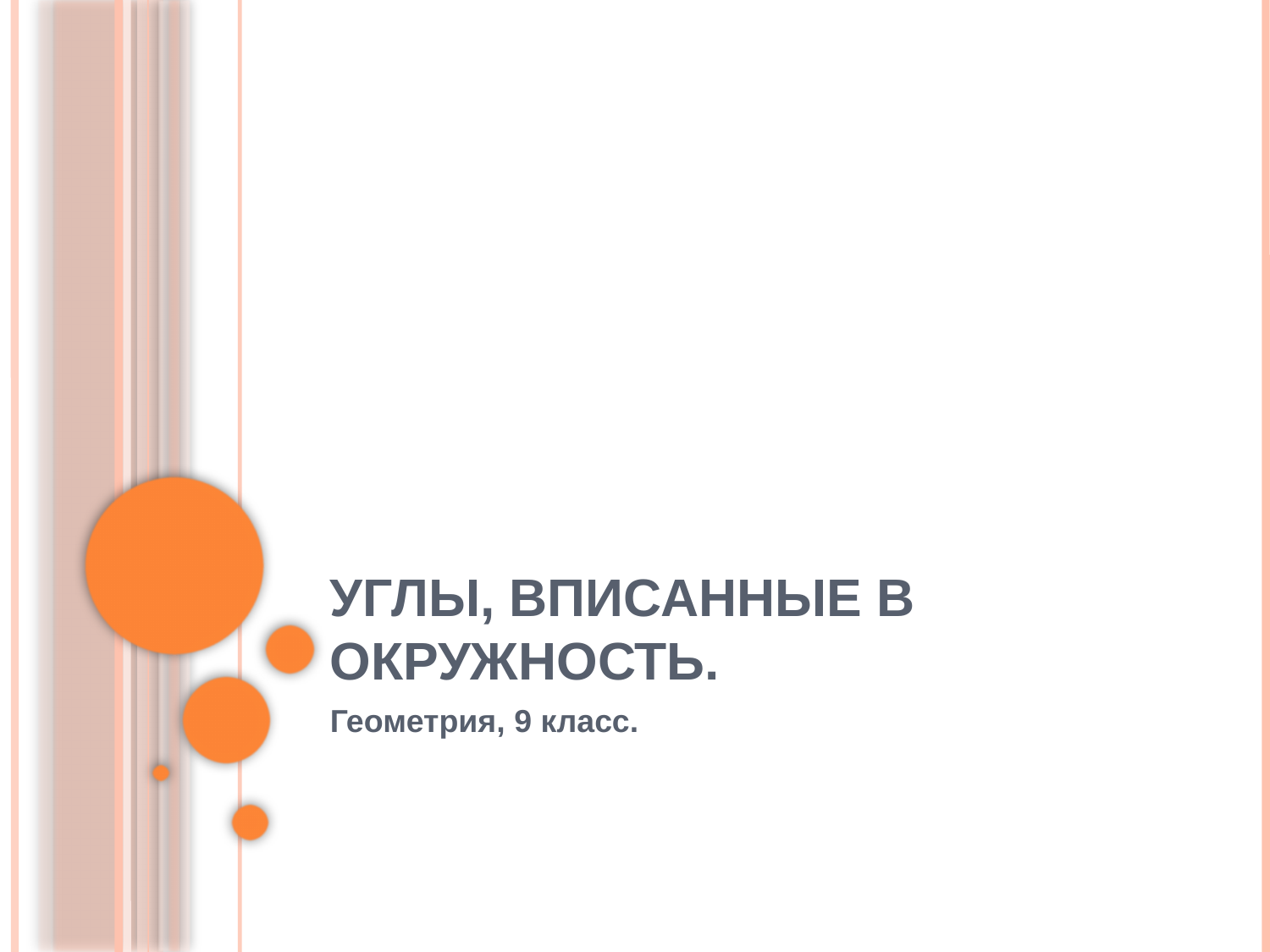

# Углы, вписанные в окружность.
Геометрия, 9 класс.